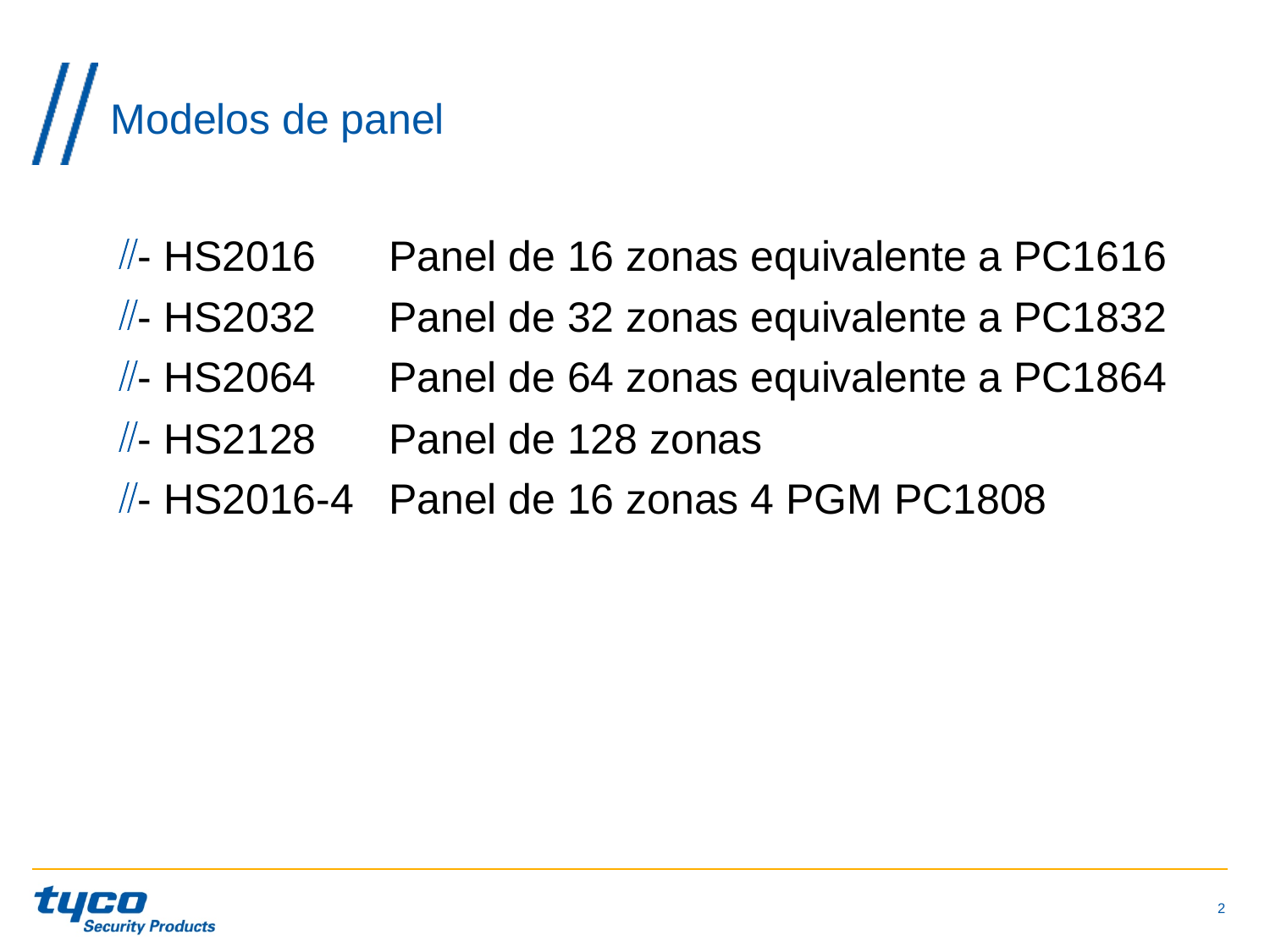

# Modelos de panel
- HS2016	Panel de 16 zonas equivalente a PC1616
- HS2032	Panel de 32 zonas equivalente a PC1832
- HS2064	Panel de 64 zonas equivalente a PC1864
- HS2128	Panel de 128 zonas
- HS2016-4	Panel de 16 zonas 4 PGM PC1808
2